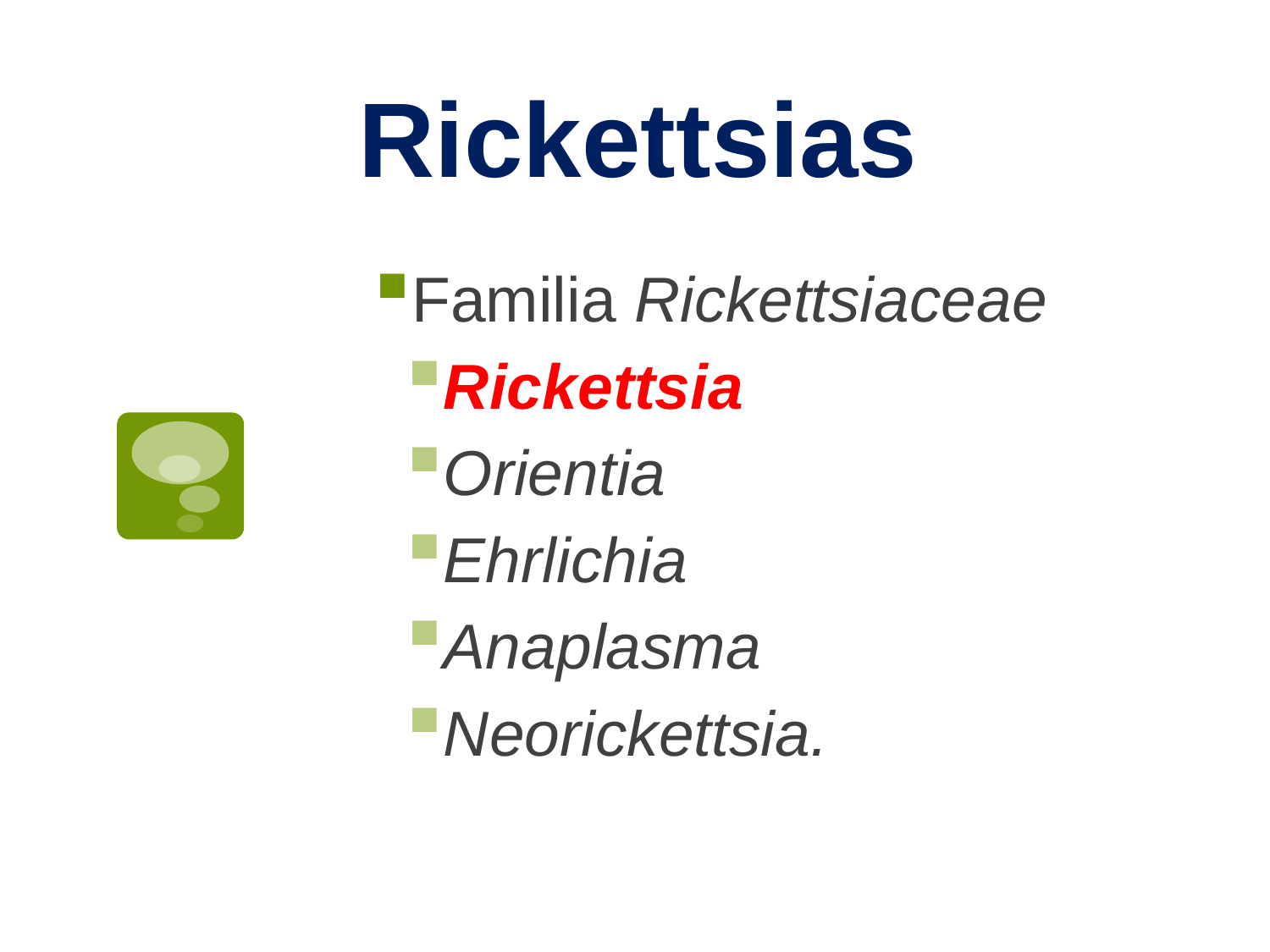

# Rickettsias
Familia Rickettsiaceae
Rickettsia
Orientia
Ehrlichia
Anaplasma
Neorickettsia.